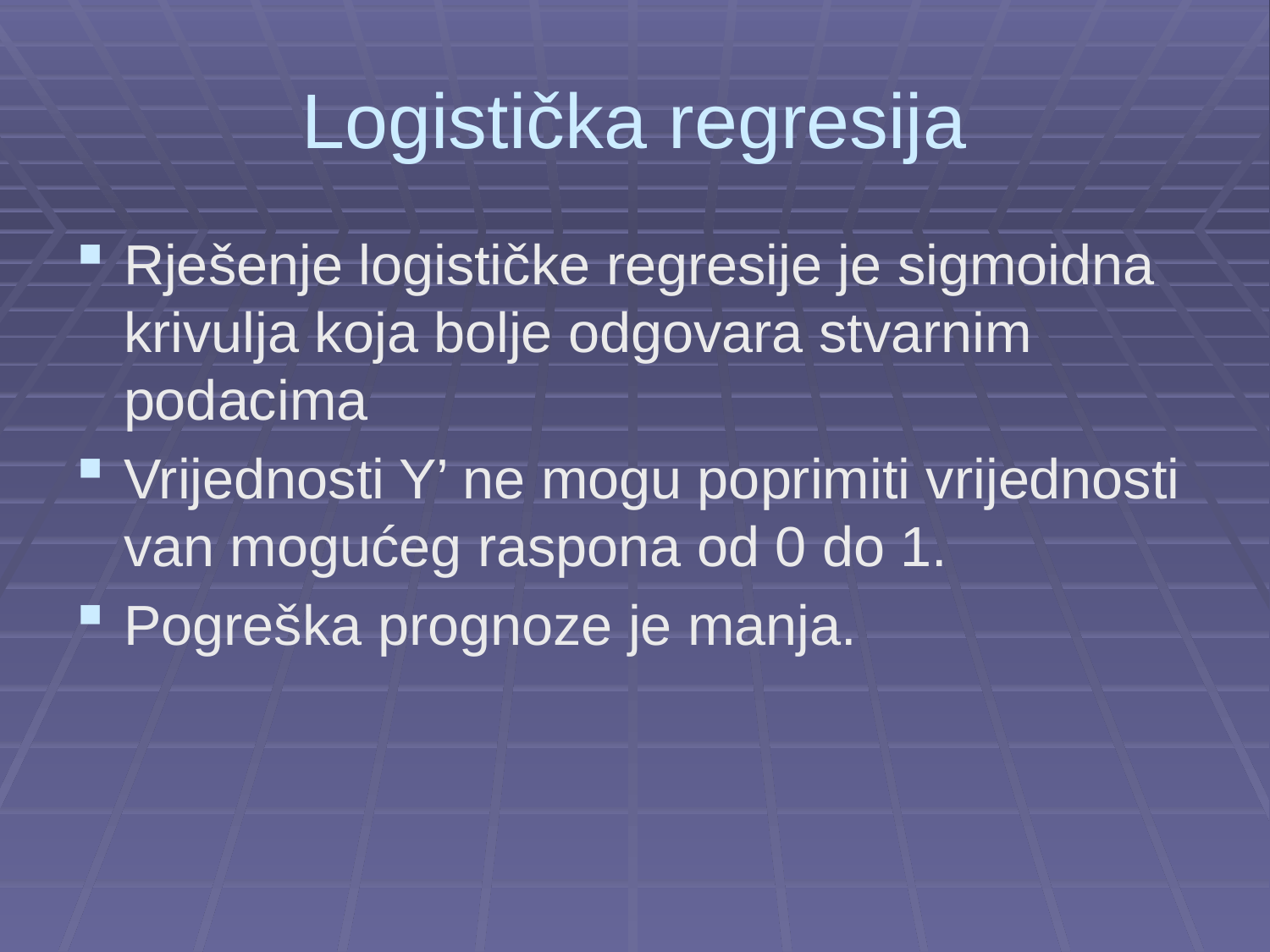

# Logistička regresija
Rješenje logističke regresije je sigmoidna krivulja koja bolje odgovara stvarnim podacima
Vrijednosti Y’ ne mogu poprimiti vrijednosti van mogućeg raspona od 0 do 1.
Pogreška prognoze je manja.